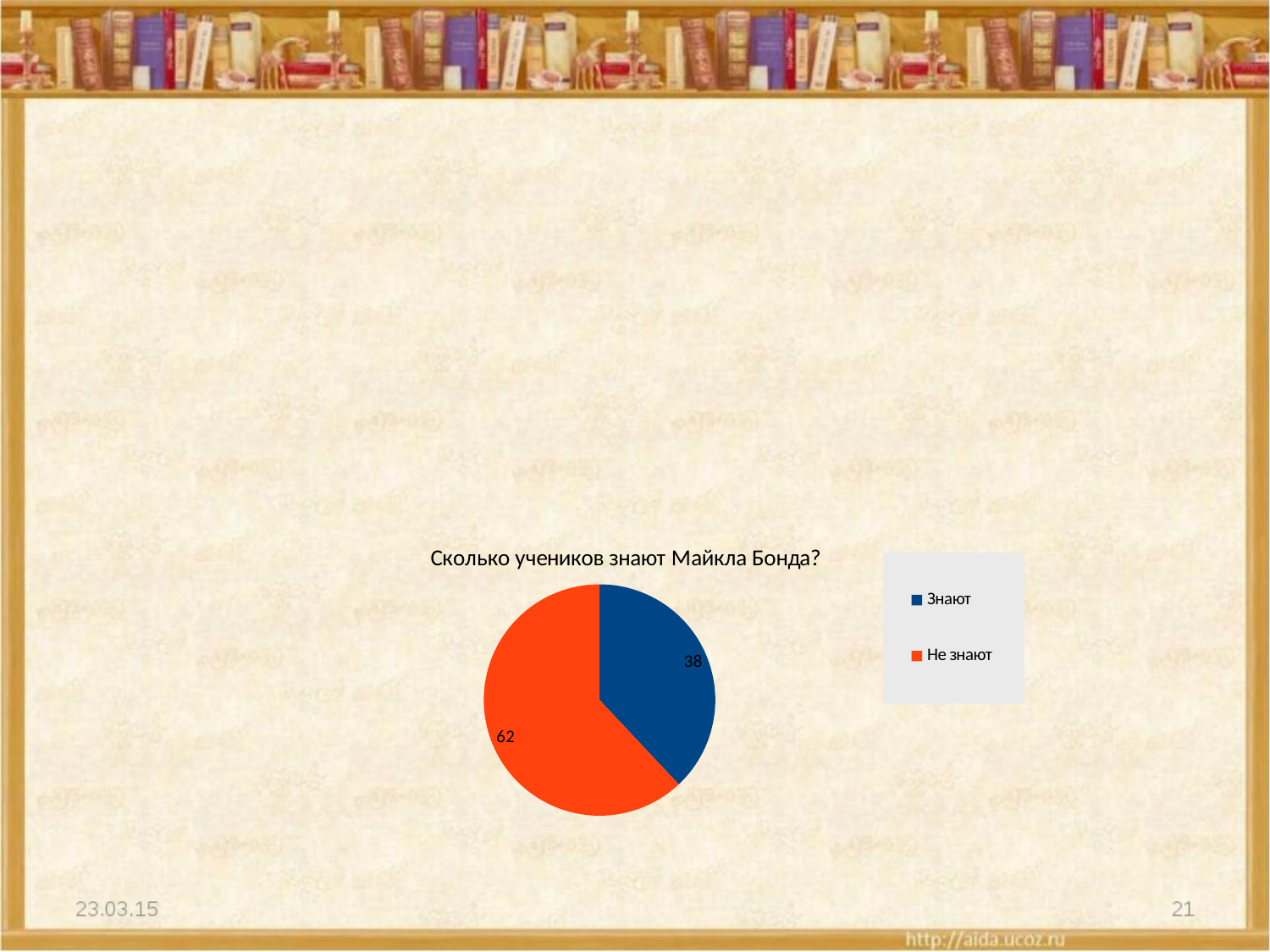

#

[unsupported chart]

### Chart: Сколько учеников знают Майкла Бонда?

| Category |  |
|---|---|
| Знают  | 38.0 |
| Не знают  | 62.0 |